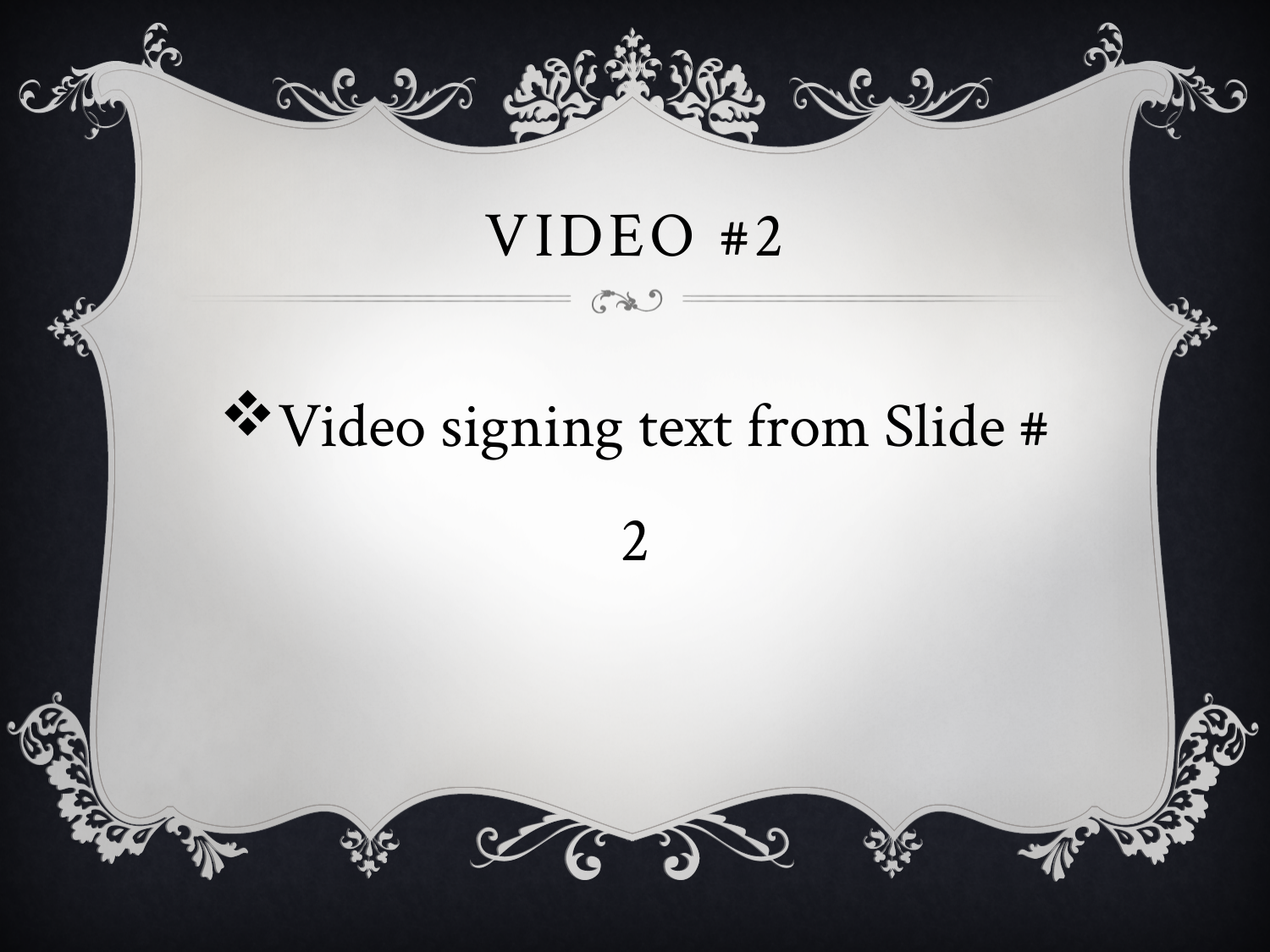

# Video #2
Video signing text from Slide # 2